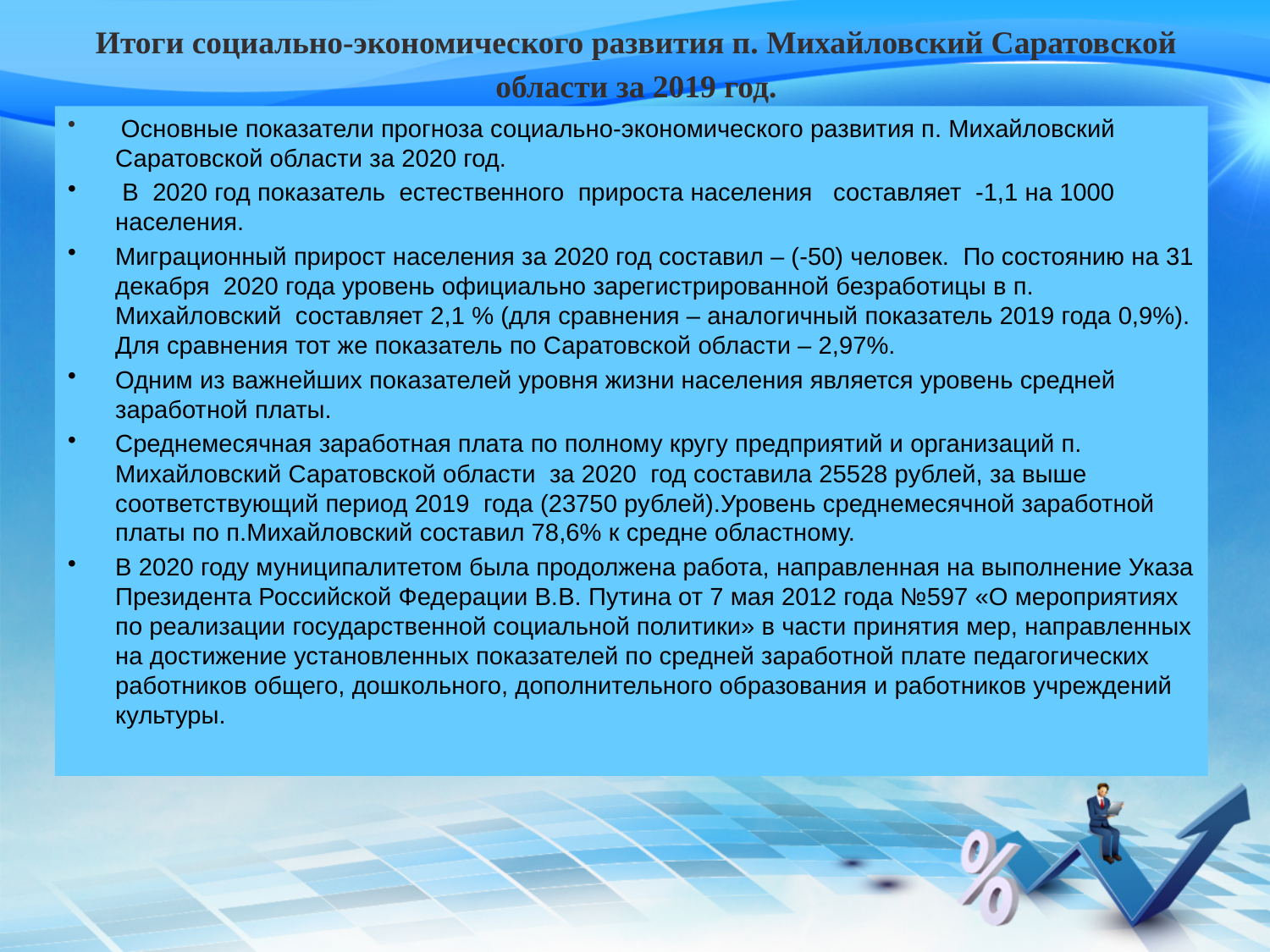

# Итоги социально-экономического развития п. Михайловский Саратовской области за 2019 год.
 Основные показатели прогноза социально-экономического развития п. Михайловский Саратовской области за 2020 год.
 В  2020 год показатель  естественного  прироста населения   составляет  -1,1 на 1000 населения.
Миграционный прирост населения за 2020 год составил – (-50) человек.  По состоянию на 31 декабря  2020 года уровень официально зарегистрированной безработицы в п. Михайловский  составляет 2,1 % (для сравнения – аналогичный показатель 2019 года 0,9%). Для сравнения тот же показатель по Саратовской области – 2,97%.
Одним из важнейших показателей уровня жизни населения является уровень средней заработной платы.
Среднемесячная заработная плата по полному кругу предприятий и организаций п. Михайловский Саратовской области  за 2020  год составила 25528 рублей, за выше соответствующий период 2019  года (23750 рублей).Уровень среднемесячной заработной платы по п.Михайловский составил 78,6% к средне областному.
В 2020 году муниципалитетом была продолжена работа, направленная на выполнение Указа Президента Российской Федерации В.В. Путина от 7 мая 2012 года №597 «О мероприятиях по реализации государственной социальной политики» в части принятия мер, направленных на достижение установленных показателей по средней заработной плате педагогических работников общего, дошкольного, дополнительного образования и работников учреждений культуры.